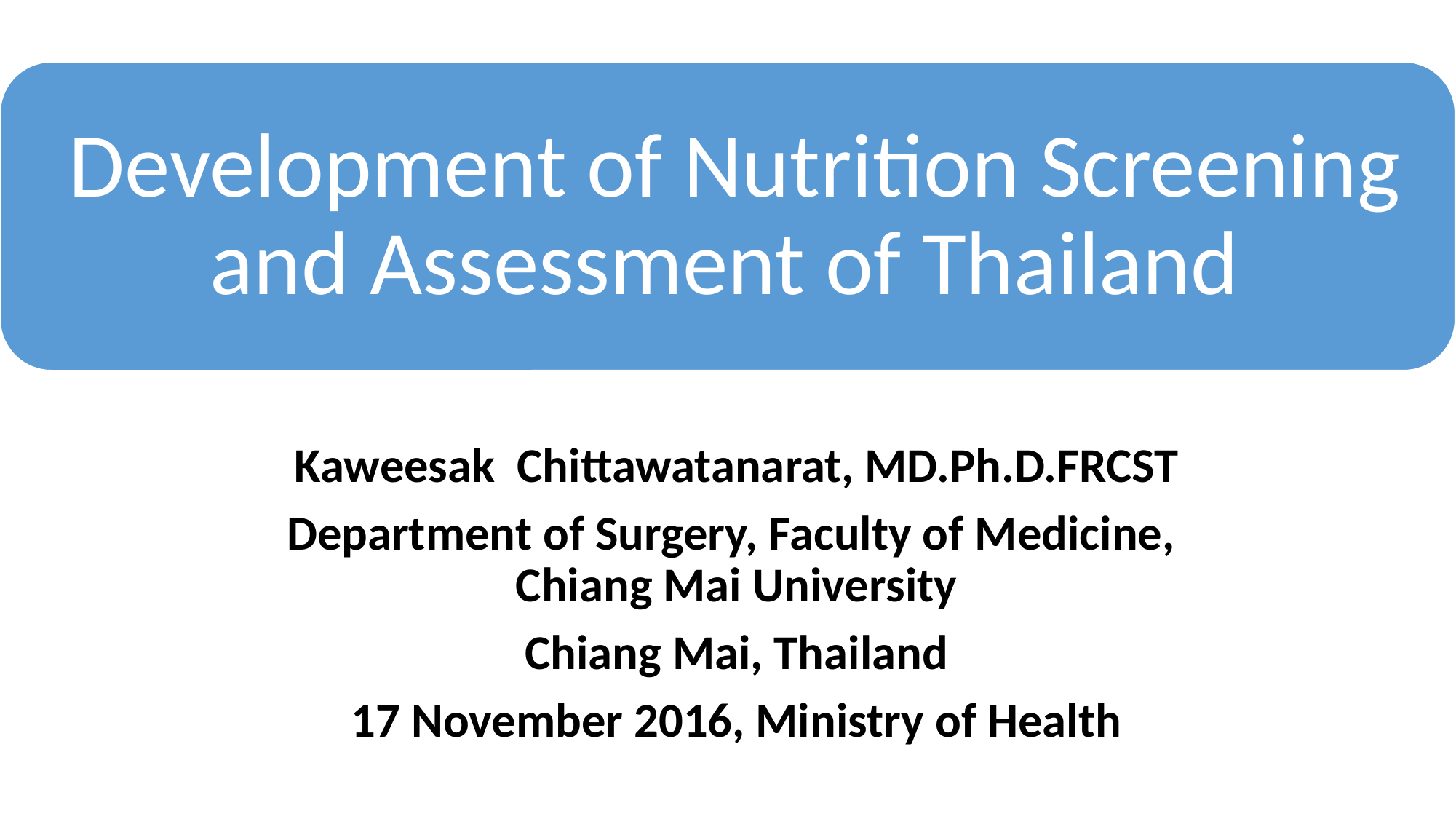

Development of Nutrition Screening and Assessment of Thailand
Kaweesak  Chittawatanarat, MD.Ph.D.FRCST
Department of Surgery, Faculty of Medicine,
Chiang Mai University
Chiang Mai, Thailand
17 November 2016, Ministry of Health